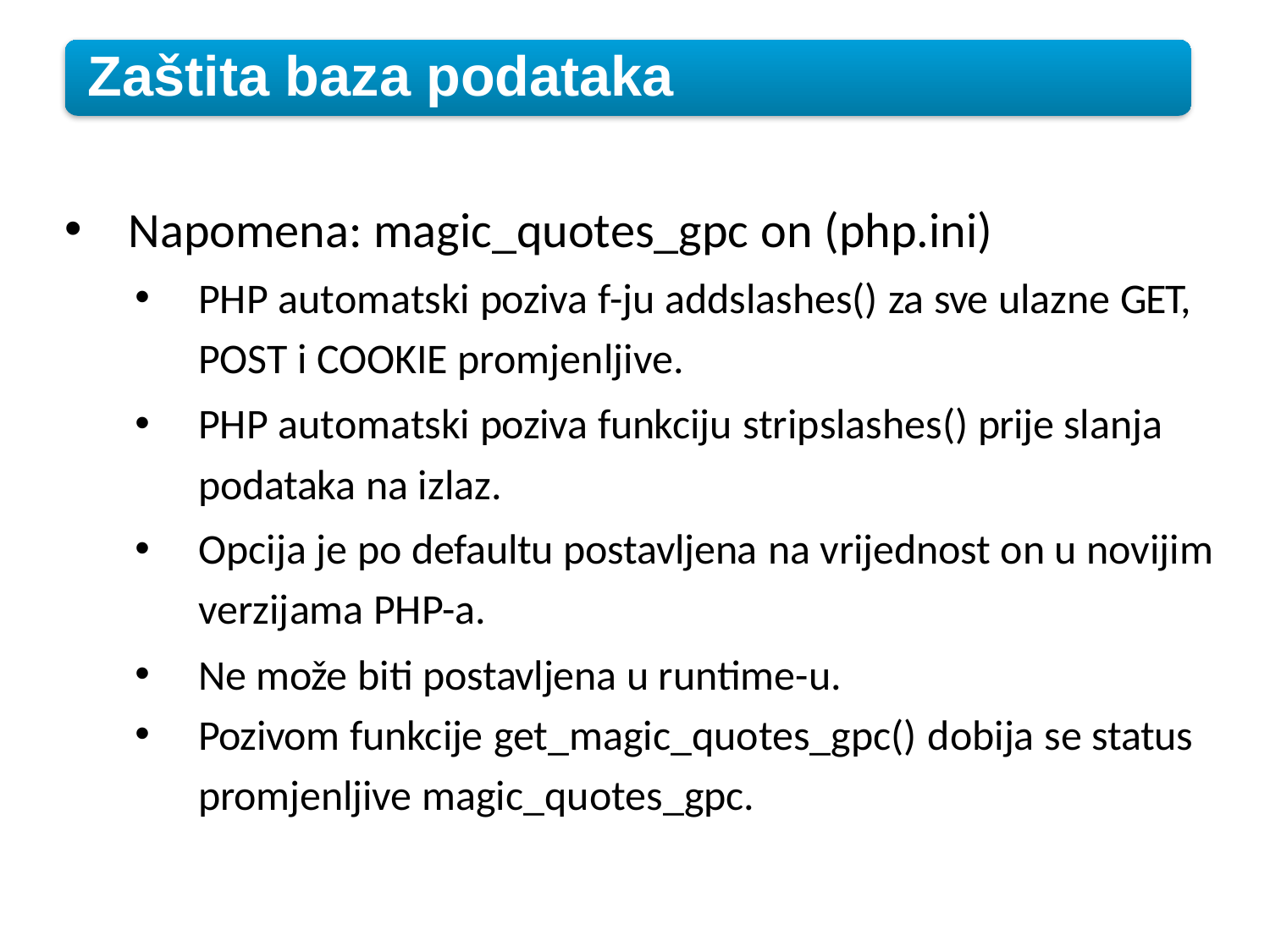

Zaštita baza podataka
Napomena: magic_quotes_gpc on (php.ini)
PHP automatski poziva f-ju addslashes() za sve ulazne GET, POST i COOKIE promjenljive.
PHP automatski poziva funkciju stripslashes() prije slanja podataka na izlaz.
Opcija je po defaultu postavljena na vrijednost on u novijim verzijama PHP-a.
Ne može biti postavljena u runtime-u.
Pozivom funkcije get_magic_quotes_gpc() dobija se status promjenljive magic_quotes_gpc.